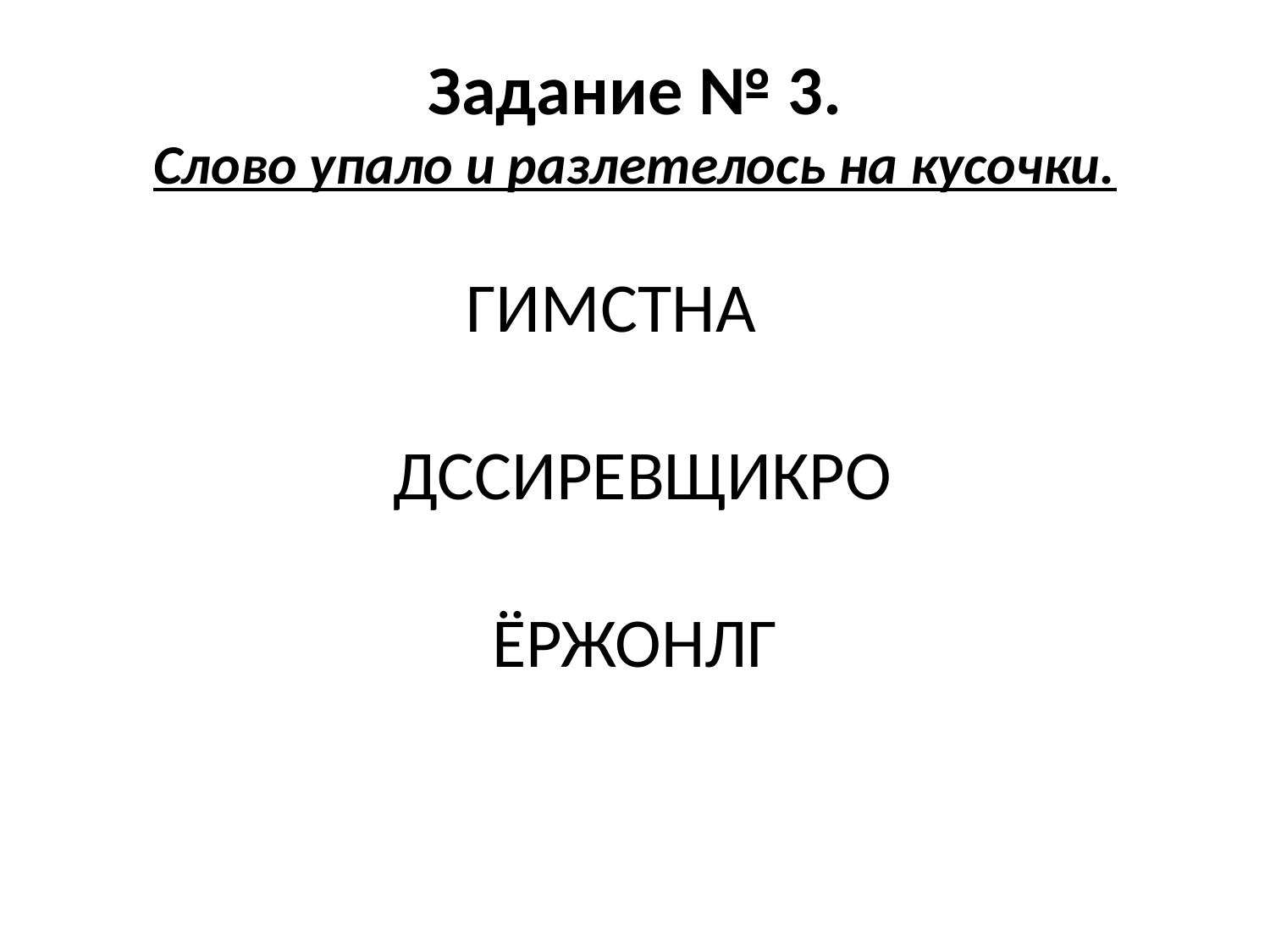

# Задание № 3. Слово упало и разлетелось на кусочки. ГИМСТНА ДССИРЕВЩИКРО ЁРЖОНЛГ